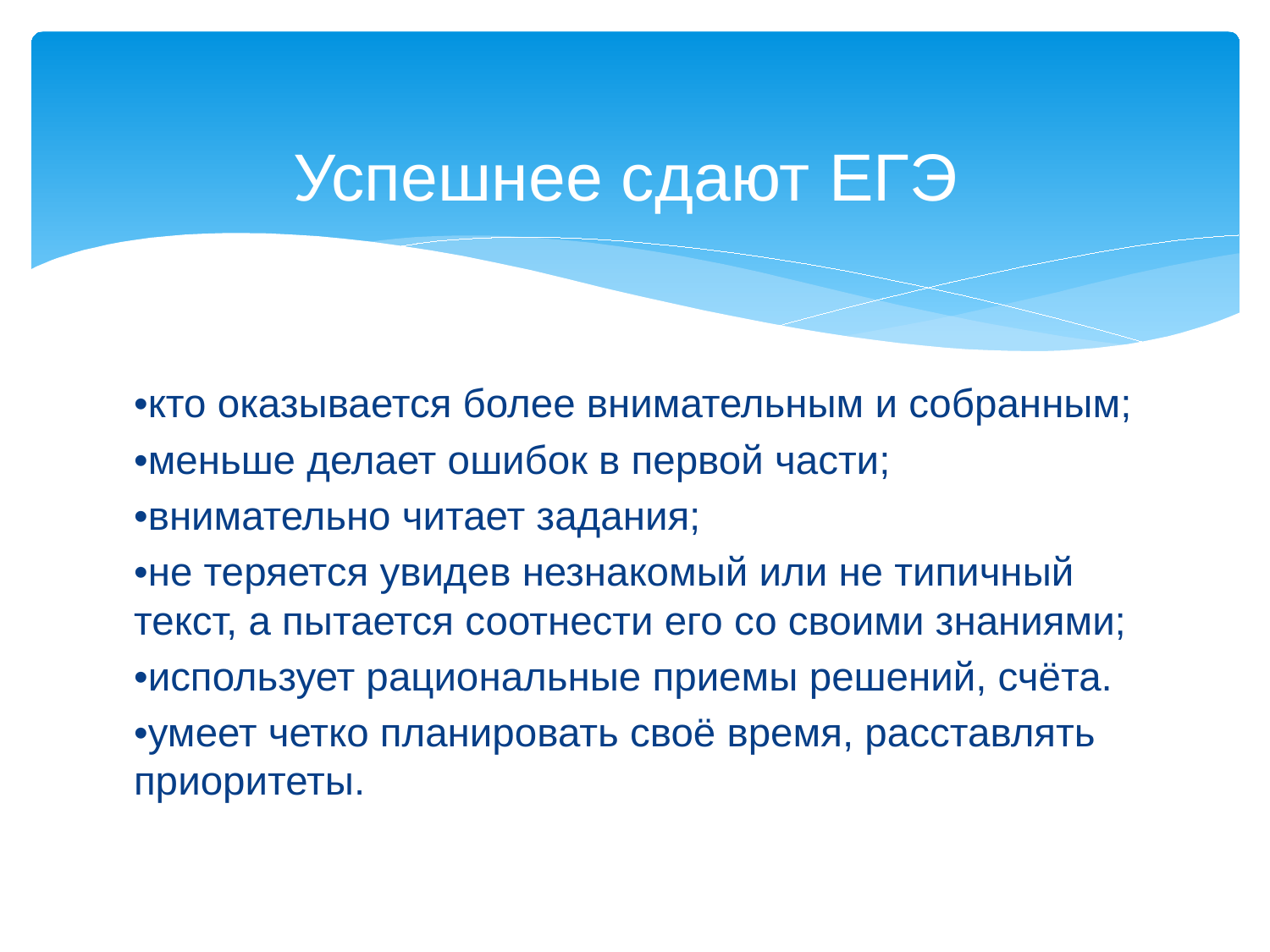

# Успешнее сдают ЕГЭ
•кто оказывается более внимательным и собранным;
•меньше делает ошибок в первой части;
•внимательно читает задания;
•не теряется увидев незнакомый или не типичный текст, а пытается соотнести его со своими знаниями;
•использует рациональные приемы решений, счёта.
•умеет четко планировать своё время, расставлять приоритеты.